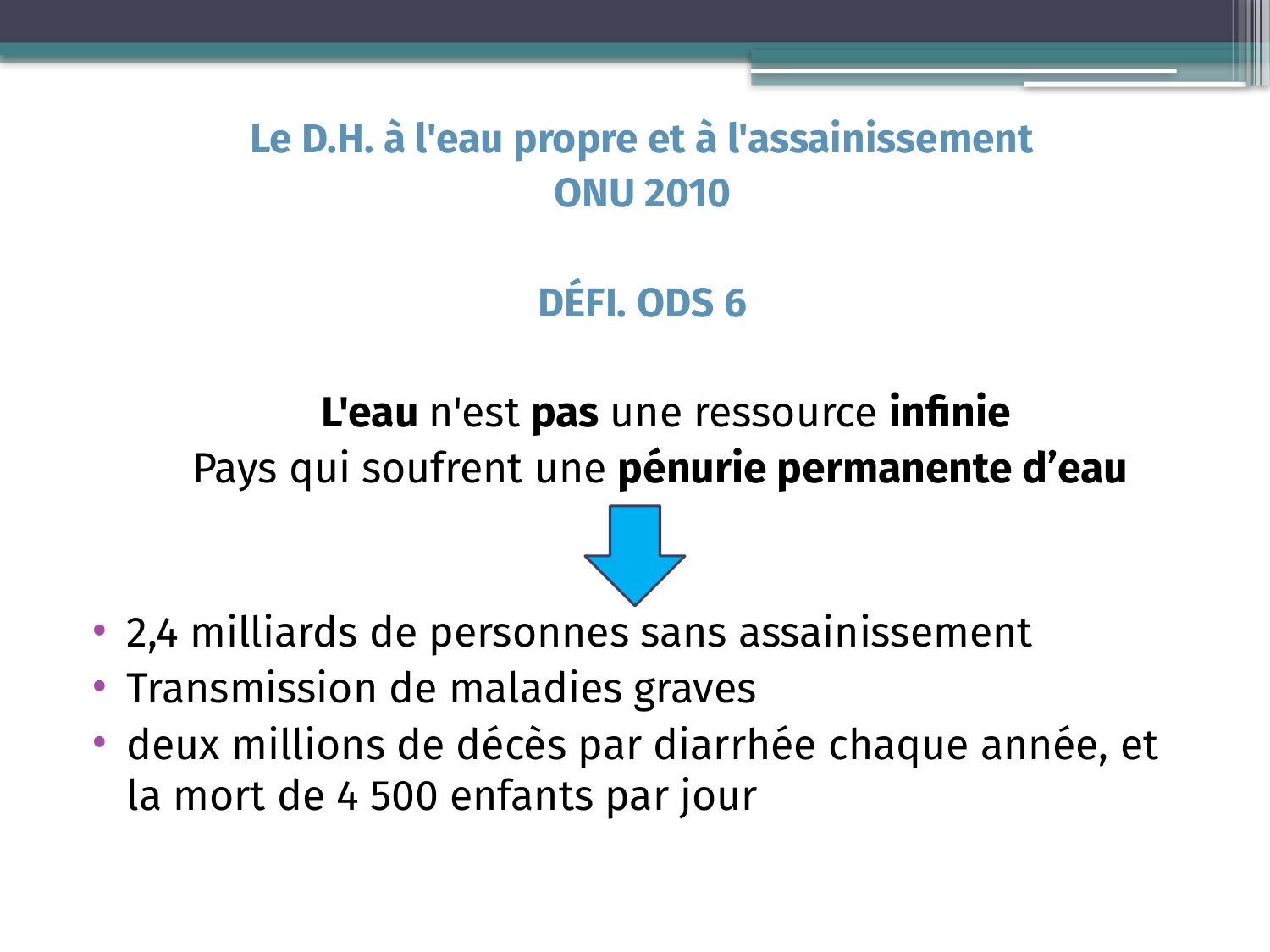

Le D.H. à l'eau propre et à l'assainissement
ONU 2010

DÉFI. ODS 6

     L'eau n'est pas une ressource infinie
	Pays qui soufrent une pénurie permanente d’eau

2,4 milliards de personnes sans assainissement
Transmission de maladies graves
deux millions de décès par diarrhée chaque année, et la mort de 4 500 enfants par jour